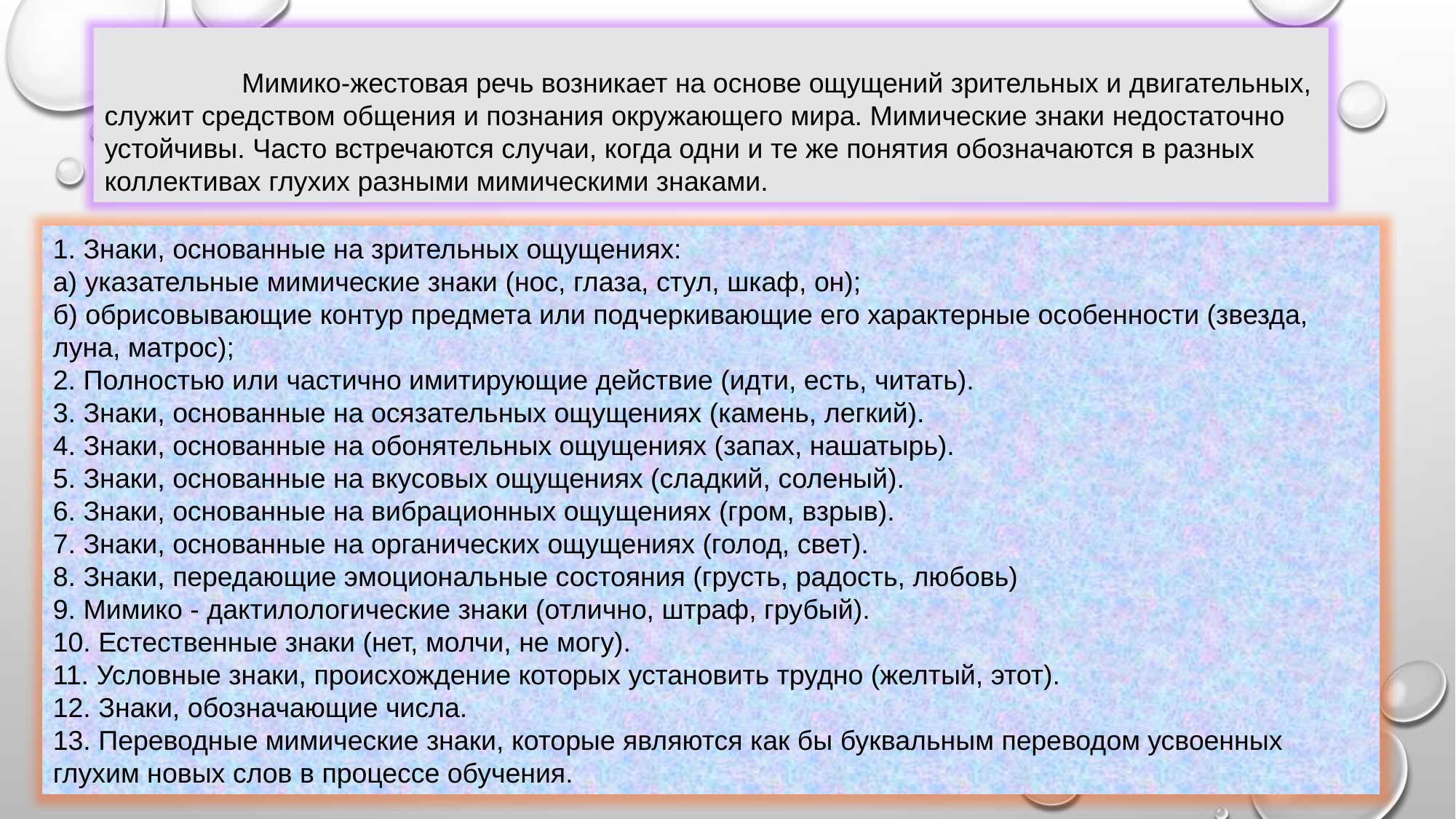

Мимико-жестовая речь возникает на основе ощущений зрительных и двигательных, служит средством общения и познания окружающего мира. Мимические знаки недостаточно устойчивы. Часто встречаются случаи, когда одни и те же понятия обозначаются в разных коллективах глухих разными мимическими знаками.
1. Знаки, основанные на зрительных ощущениях:
а) указательные мимические знаки (нос, глаза, стул, шкаф, он);
б) обрисовывающие контур предмета или подчеркивающие его характерные особенности (звезда, луна, матрос);
2. Полностью или частично имитирующие действие (идти, есть, читать).
3. Знаки, основанные на осязательных ощущениях (камень, легкий).
4. Знаки, основанные на обонятельных ощущениях (запах, нашатырь).
5. Знаки, основанные на вкусовых ощущениях (сладкий, соленый).
6. Знаки, основанные на вибрационных ощущениях (гром, взрыв).
7. Знаки, основанные на органических ощущениях (голод, свет).
8. Знаки, передающие эмоциональные состояния (грусть, радость, любовь)
9. Мимико - дактилологические знаки (отлично, штраф, грубый).
10. Естественные знаки (нет, молчи, не могу).
11. Условные знаки, происхождение которых установить трудно (желтый, этот).
12. Знаки, обозначающие числа.
13. Переводные мимические знаки, которые являются как бы буквальным переводом усвоенных глухим новых слов в процессе обучения.